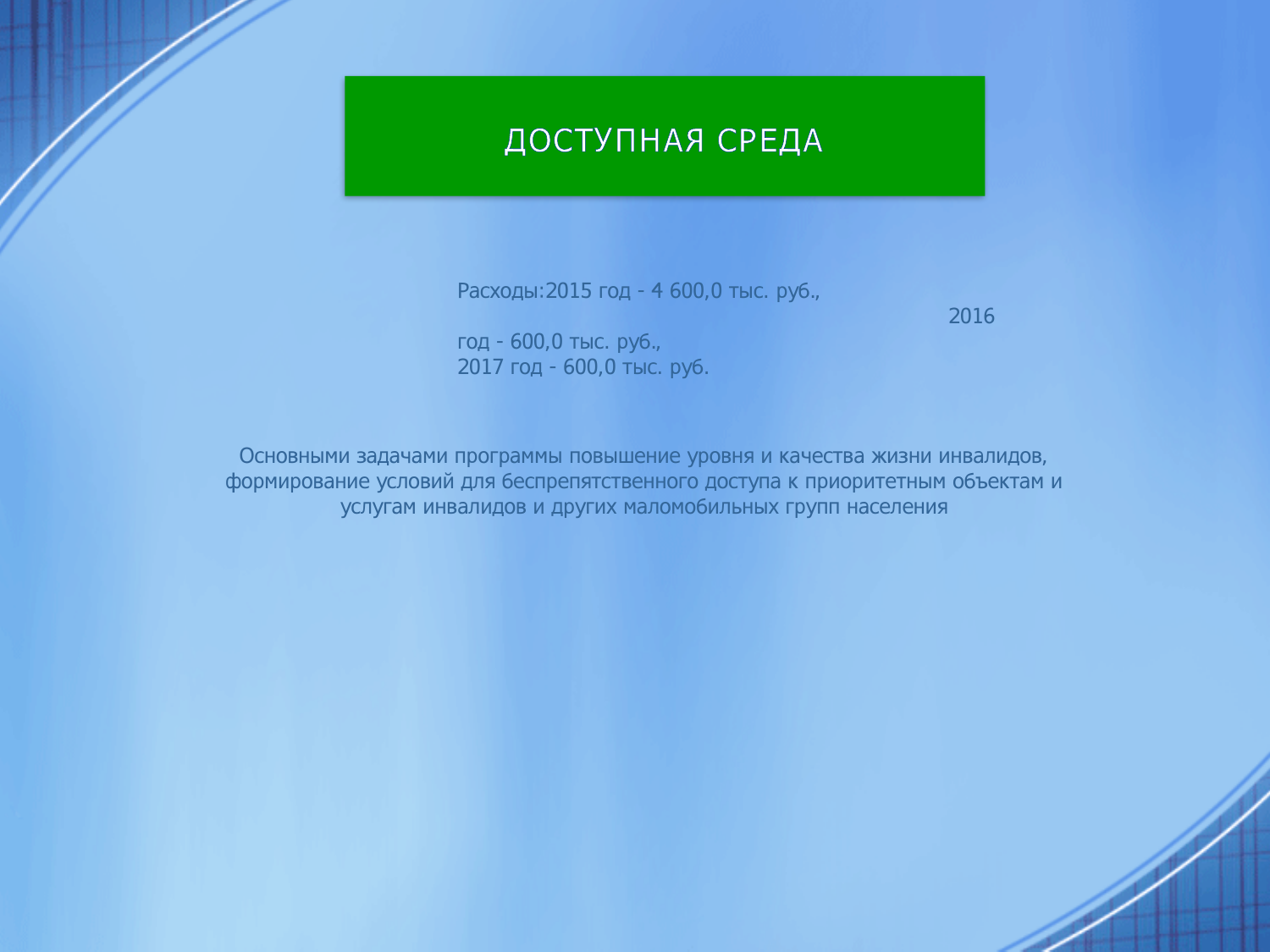

ДОСТУПНАЯ СРЕДА
Расходы:2015 год - 4 600,0 тыс. руб.,                                                                                                            2016 год - 600,0 тыс. руб.,
2017 год - 600,0 тыс. руб.
Основными задачами программы повышение уровня и качества жизни инвалидов, формирование условий для беспрепятственного доступа к приоритетным объектам и услугам инвалидов и других маломобильных групп населения